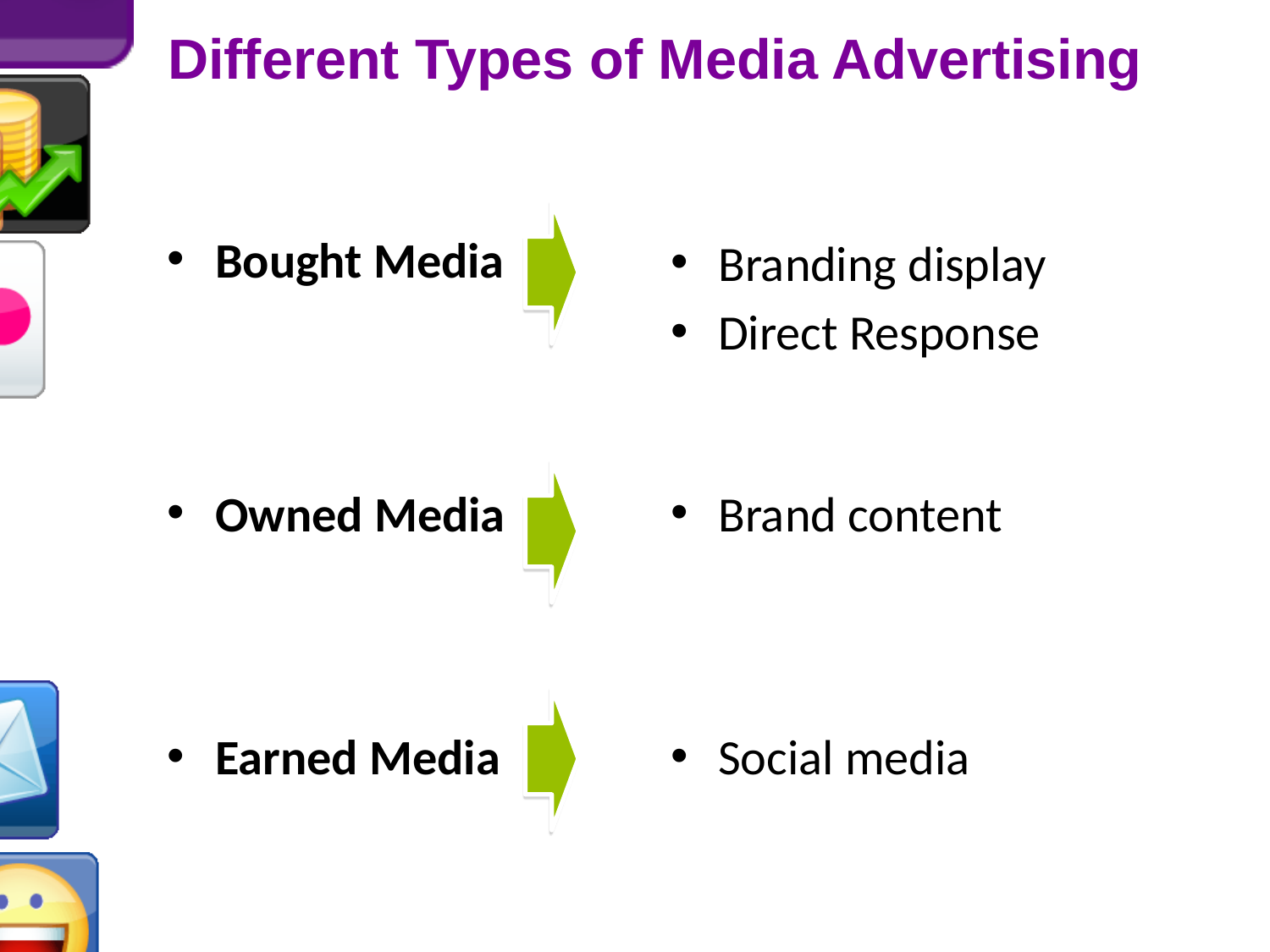

Different Types of Media Advertising

Bought Media
Branding display
Direct Response

Owned Media
Brand content

Earned Media
Social media